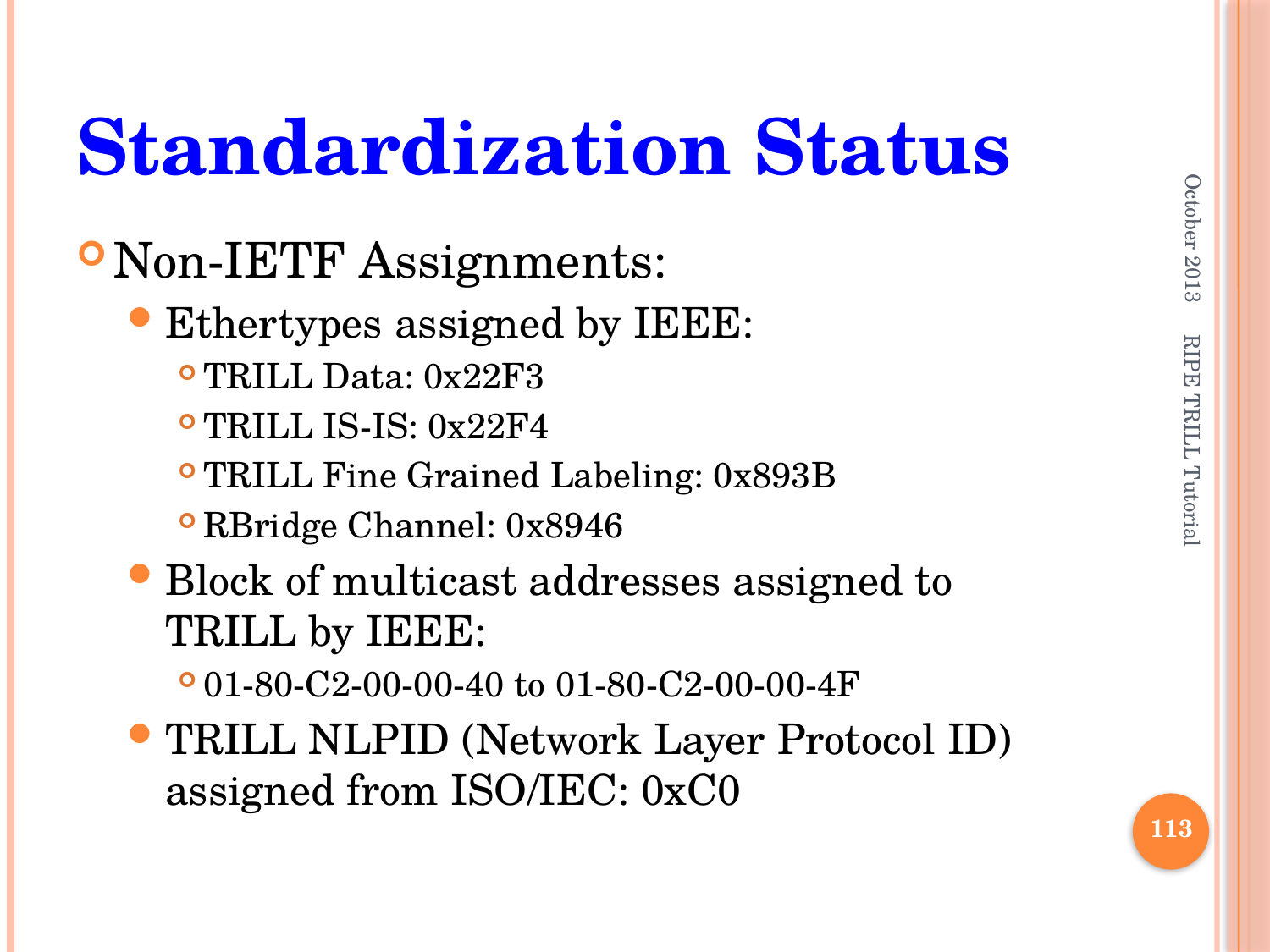

# Standardization Status
October 2013
Non-IETF Assignments:
Ethertypes assigned by IEEE:
TRILL Data: 0x22F3
TRILL IS-IS: 0x22F4
TRILL Fine Grained Labeling: 0x893B
RBridge Channel: 0x8946
Block of multicast addresses assigned to TRILL by IEEE:
01-80-C2-00-00-40 to 01-80-C2-00-00-4F
TRILL NLPID (Network Layer Protocol ID) assigned from ISO/IEC: 0xC0

RIPE TRILL Tutorial
113